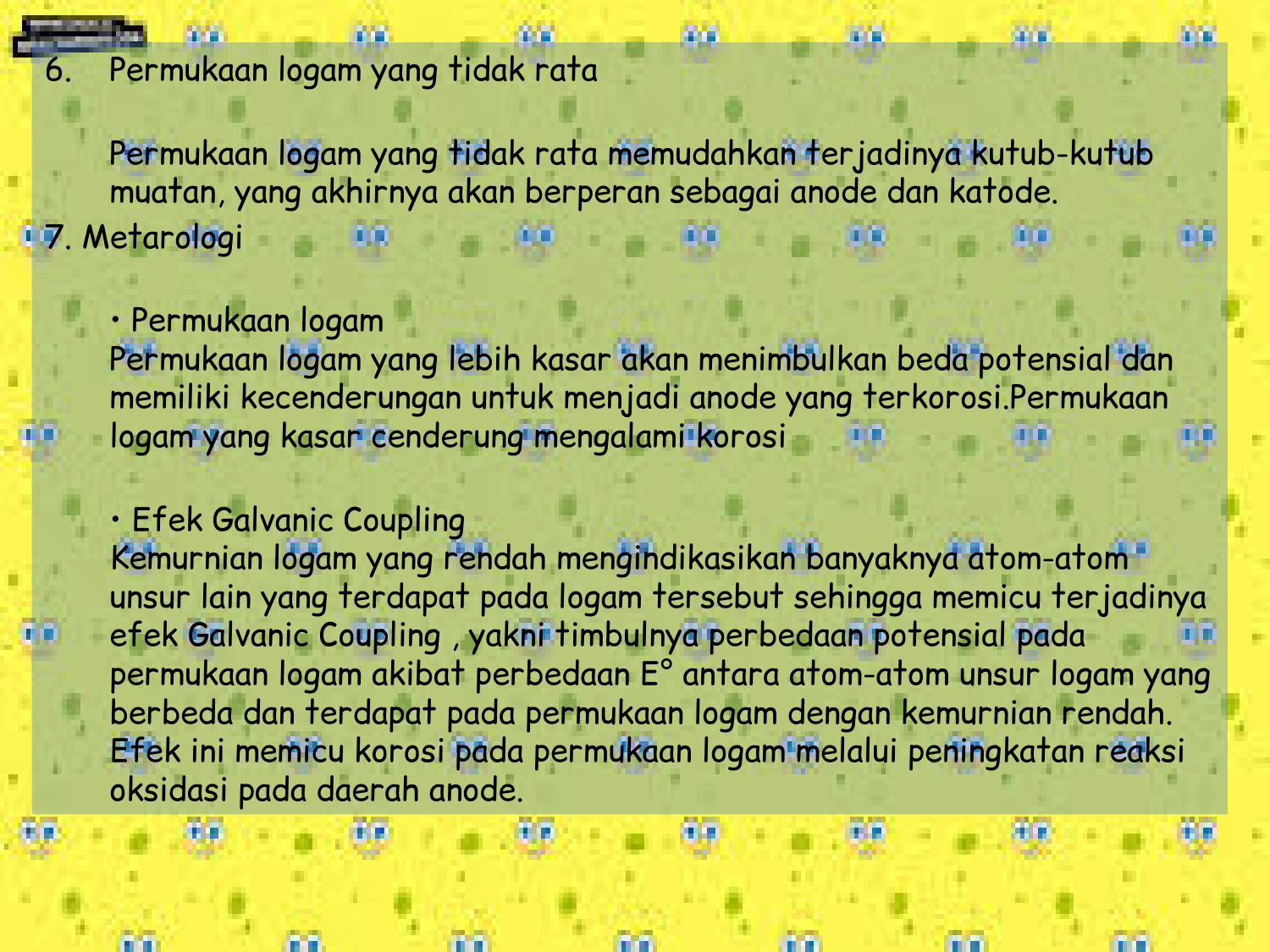

Permukaan logam yang tidak rata
		Permukaan logam yang tidak rata memudahkan terjadinya kutub-kutub muatan, yang akhirnya akan berperan sebagai anode dan katode.
7. Metarologi
• Permukaan logam
Permukaan logam yang lebih kasar akan menimbulkan beda potensial dan memiliki kecenderungan untuk menjadi anode yang terkorosi.Permukaan logam yang kasar cenderung mengalami korosi
	• Efek Galvanic Coupling
Kemurnian logam yang rendah mengindikasikan banyaknya atom-atom unsur lain yang terdapat pada logam tersebut sehingga memicu terjadinya efek Galvanic Coupling , yakni timbulnya perbedaan potensial pada permukaan logam akibat perbedaan E° antara atom-atom unsur logam yang berbeda dan terdapat pada permukaan logam dengan kemurnian rendah. Efek ini memicu korosi pada permukaan logam melalui peningkatan reaksi oksidasi pada daerah anode.